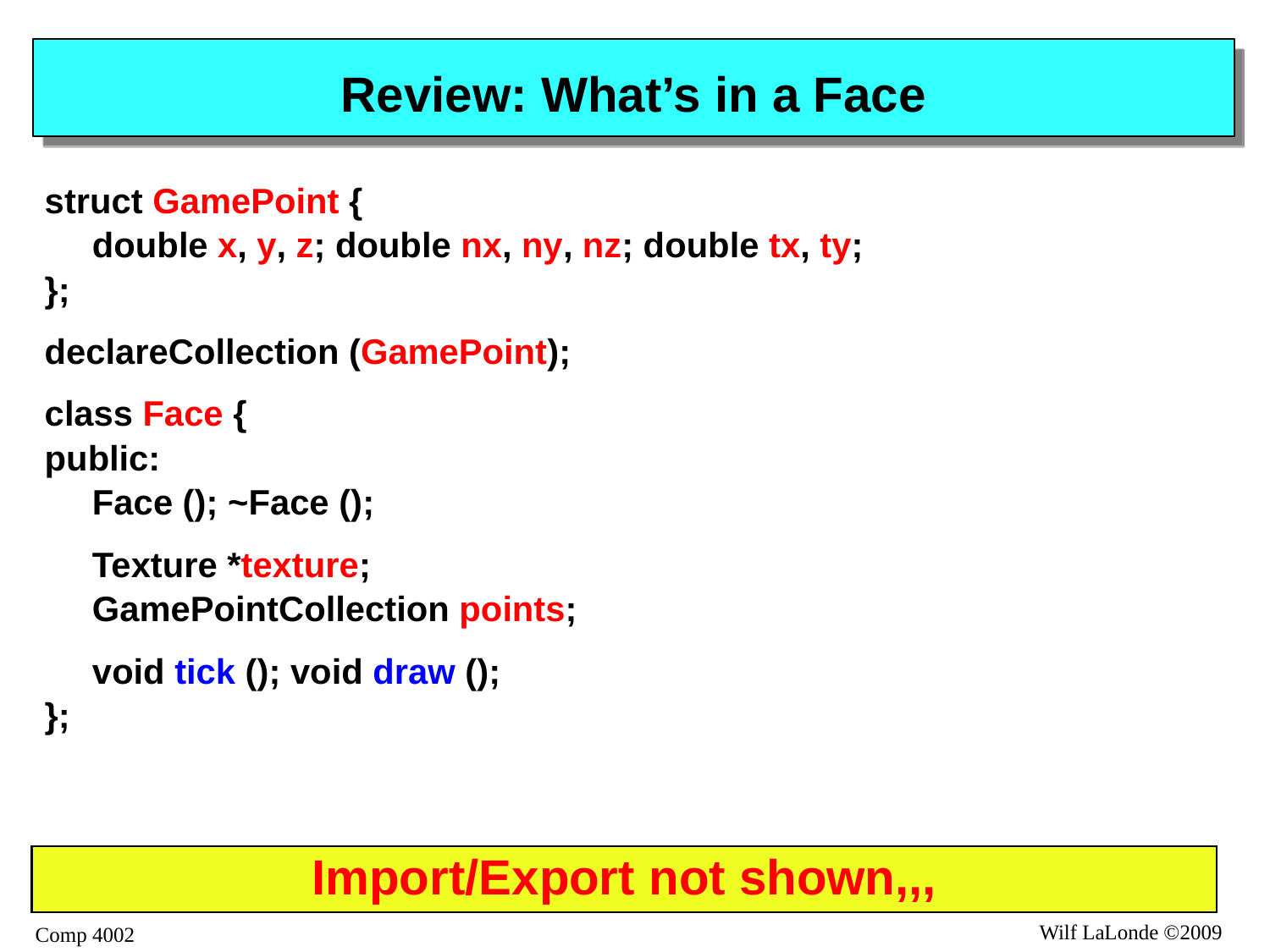

# Review: What’s in a Face
struct GamePoint {
	double x, y, z; double nx, ny, nz; double tx, ty;
};

declareCollection (GamePoint);

class Face {
public:
	Face (); ~Face ();

	Texture *texture;
	GamePointCollection points;

	void tick (); void draw ();
};
Import/Export not shown,,,